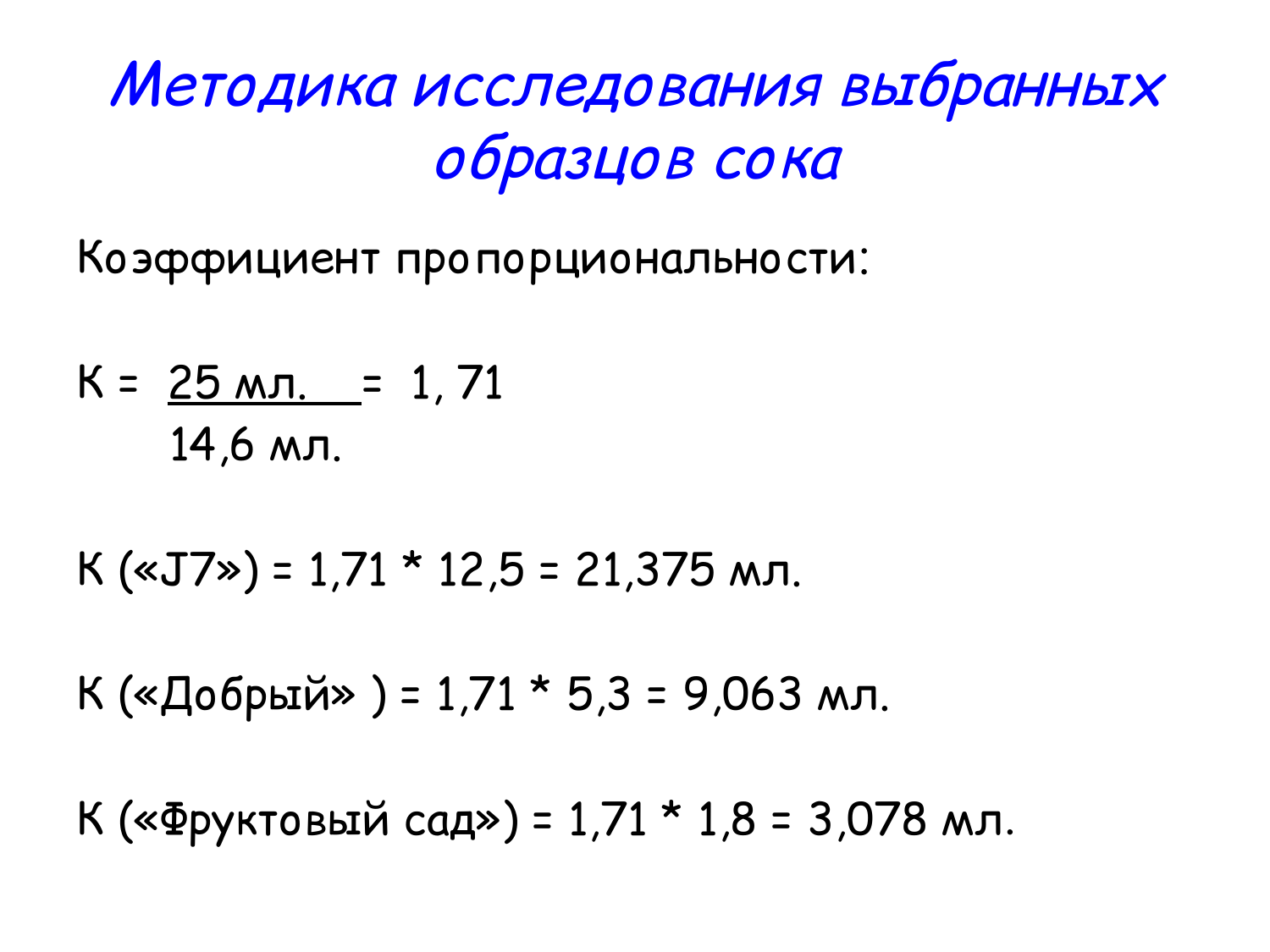

# Методика исследования выбранных образцов сока
Коэффициент пропорциональности:

К =  25 мл.    =  1, 71
       14,6 мл.

К («J7») = 1,71 * 12,5 = 21,375 мл.

К («Добрый» ) = 1,71 * 5,3 = 9,063 мл.

К («Фруктовый сад») = 1,71 * 1,8 = 3,078 мл.